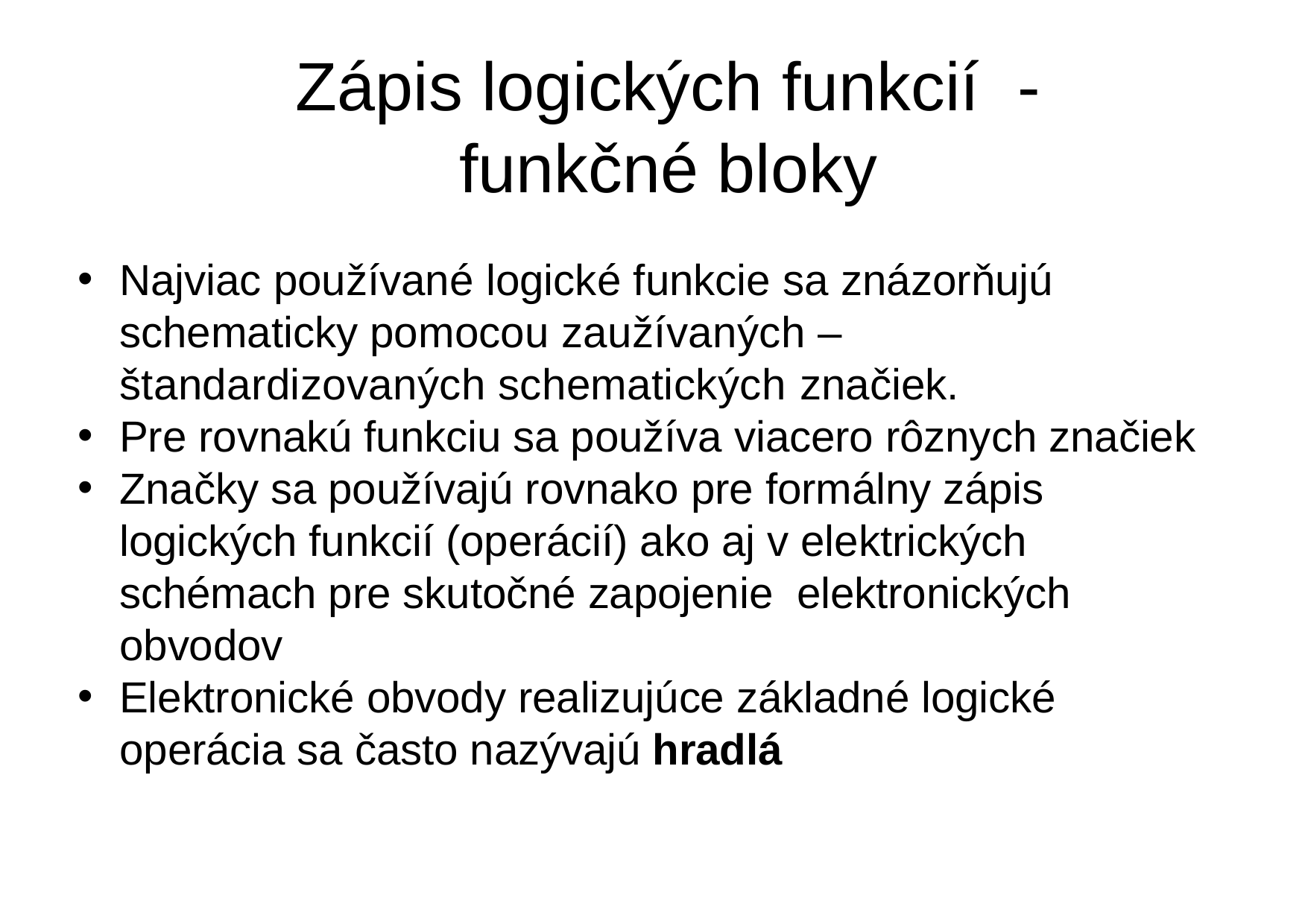

Zápis logických funkcií  - funkčné bloky
Najviac používané logické funkcie sa znázorňujú schematicky pomocou zaužívaných – štandardizovaných schematických značiek.
Pre rovnakú funkciu sa používa viacero rôznych značiek
Značky sa používajú rovnako pre formálny zápis logických funkcií (operácií) ako aj v elektrických schémach pre skutočné zapojenie  elektronických obvodov
Elektronické obvody realizujúce základné logické operácia sa často nazývajú hradlá